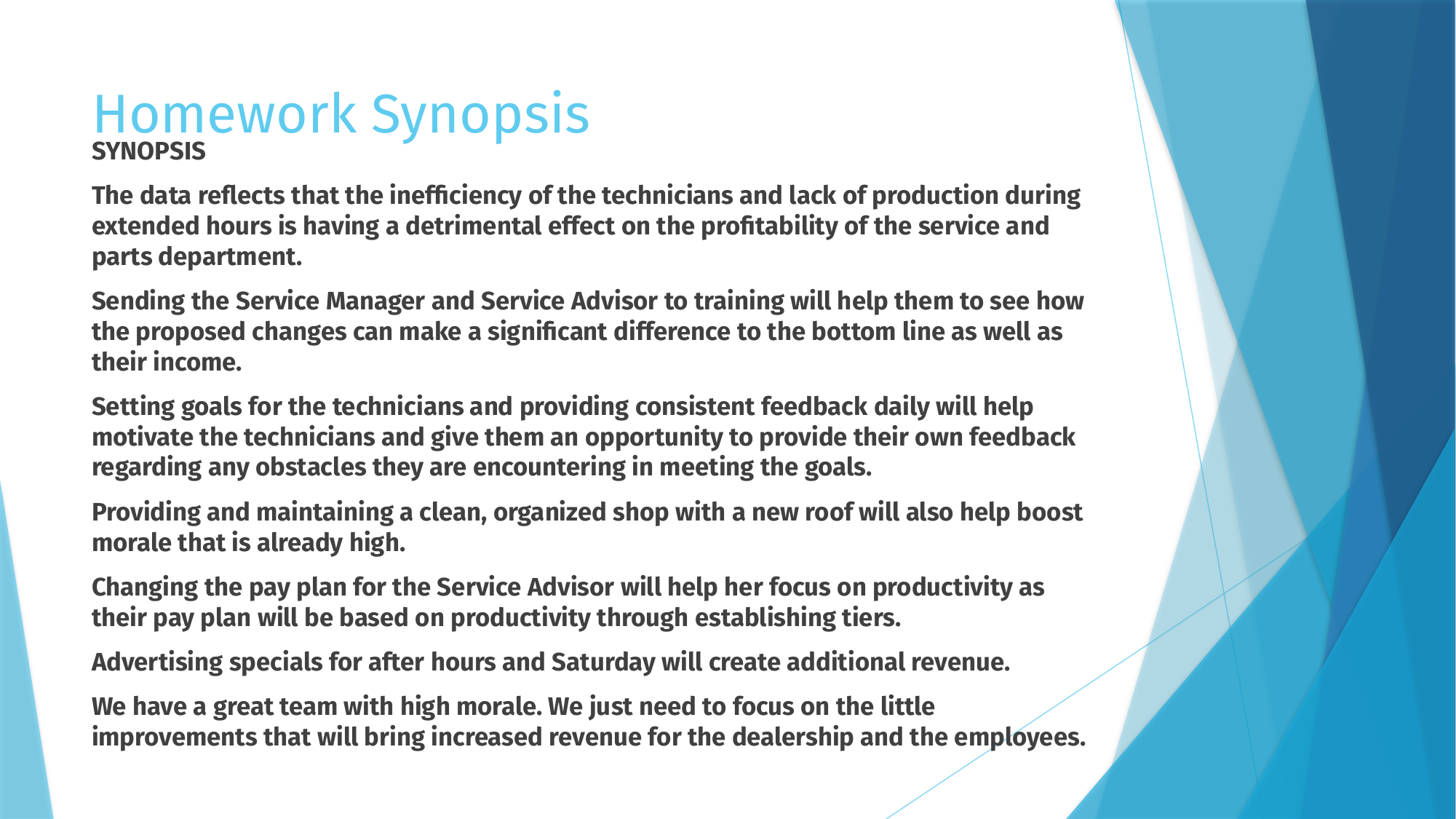

# Homework Synopsis
SYNOPSIS
The data reflects that the inefficiency of the technicians and lack of production during extended hours is having a detrimental effect on the profitability of the service and parts department.
Sending the Service Manager and Service Advisor to training will help them to see how the proposed changes can make a significant difference to the bottom line as well as their income.
Setting goals for the technicians and providing consistent feedback daily will help motivate the technicians and give them an opportunity to provide their own feedback regarding any obstacles they are encountering in meeting the goals.
Providing and maintaining a clean, organized shop with a new roof will also help boost morale that is already high.
Changing the pay plan for the Service Advisor will help her focus on productivity as their pay plan will be based on productivity through establishing tiers.
Advertising specials for after hours and Saturday will create additional revenue.
We have a great team with high morale. We just need to focus on the little improvements that will bring increased revenue for the dealership and the employees.